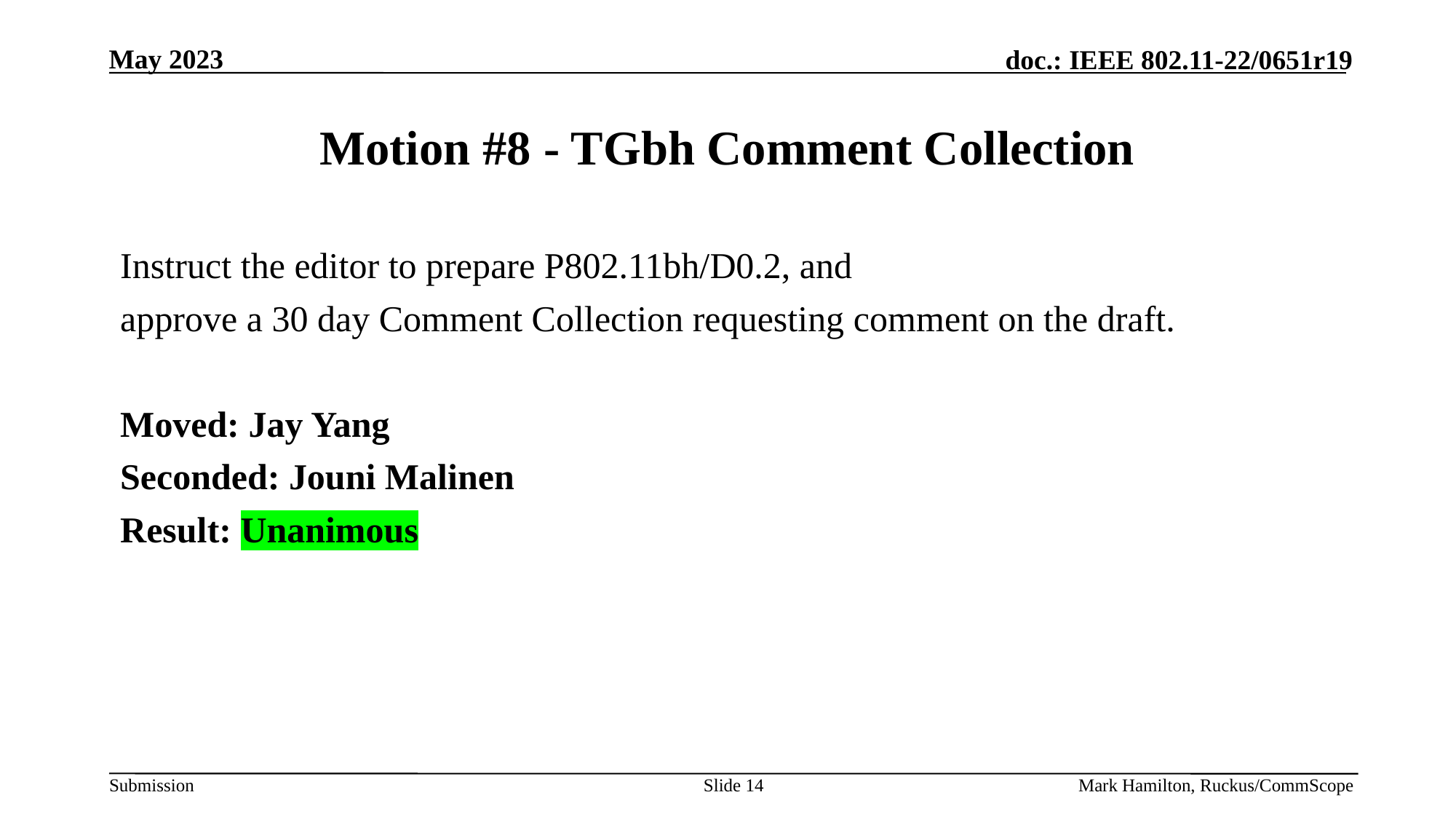

# Motion #8 - TGbh Comment Collection
Instruct the editor to prepare P802.11bh/D0.2, and
approve a 30 day Comment Collection requesting comment on the draft.

Moved: Jay Yang
Seconded: Jouni Malinen
Result: Unanimous
Slide 14